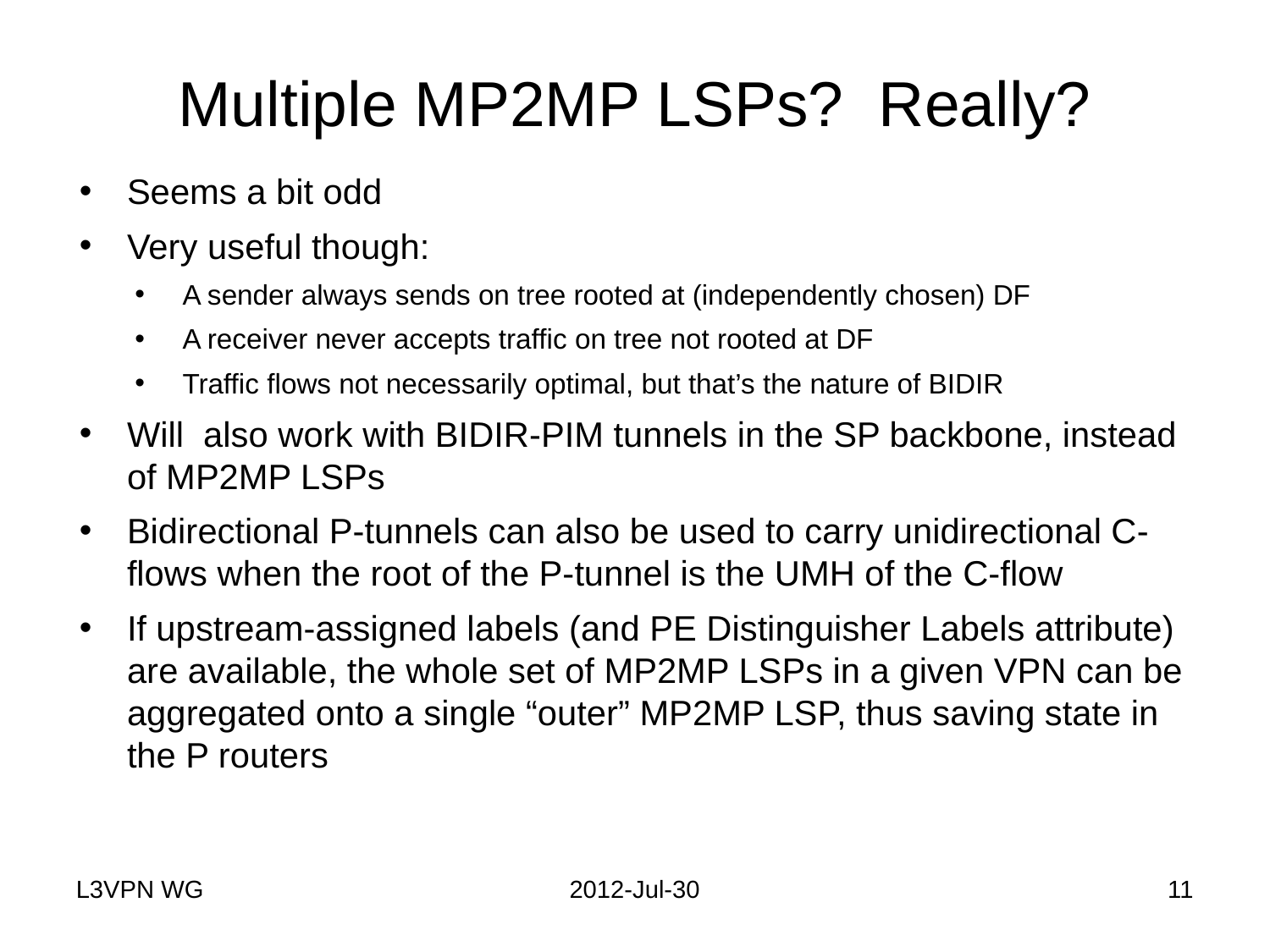

# Multiple MP2MP LSPs?  Really?
Seems a bit odd
Very useful though:
A sender always sends on tree rooted at (independently chosen) DF
A receiver never accepts traffic on tree not rooted at DF
Traffic flows not necessarily optimal, but that’s the nature of BIDIR
Will  also work with BIDIR-PIM tunnels in the SP backbone, instead of MP2MP LSPs
Bidirectional P-tunnels can also be used to carry unidirectional C-flows when the root of the P-tunnel is the UMH of the C-flow
If upstream-assigned labels (and PE Distinguisher Labels attribute) are available, the whole set of MP2MP LSPs in a given VPN can be aggregated onto a single “outer” MP2MP LSP, thus saving state in the P routers

L3VPN WG
2012-Jul-30
11